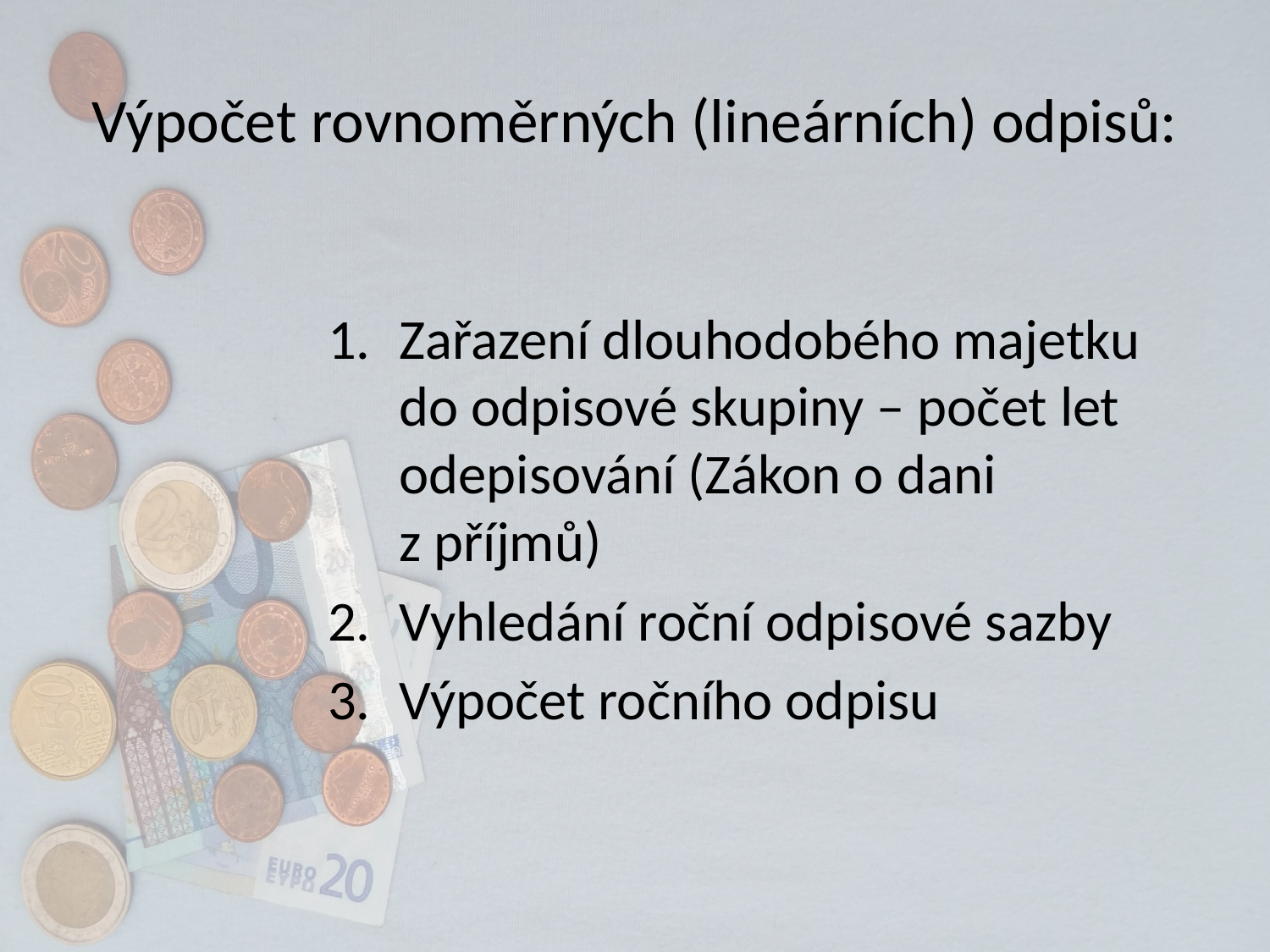

# Výpočet rovnoměrných (lineárních) odpisů:
Zařazení dlouhodobého majetku do odpisové skupiny – počet let odepisování (Zákon o dani              z příjmů)
Vyhledání roční odpisové sazby
Výpočet ročního odpisu